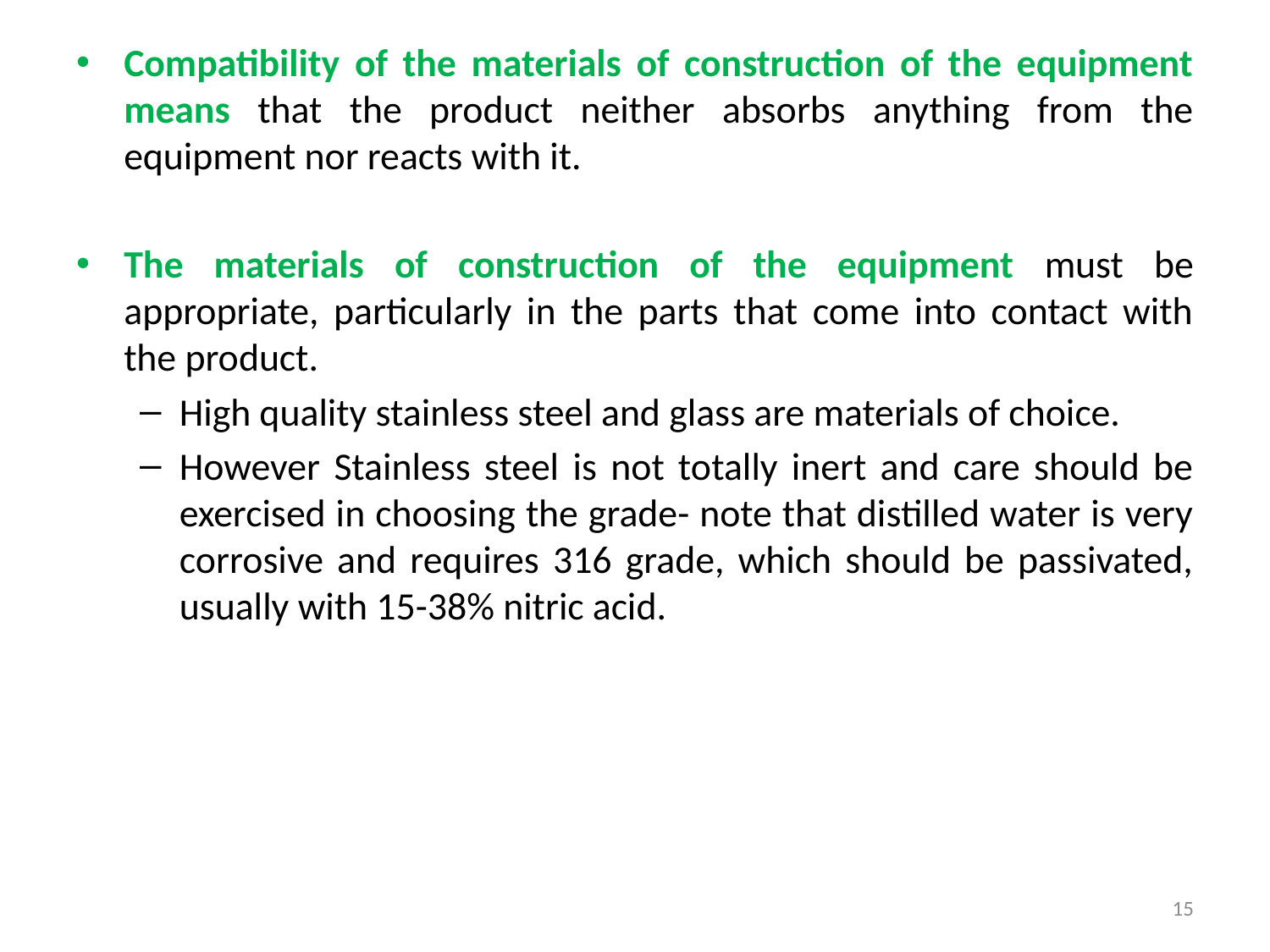

Compatibility of the materials of construction of the equipment means that the product neither absorbs anything from the equipment nor reacts with it.

The materials of construction of the equipment must be appropriate, particularly in the parts that come into contact with the product.
High quality stainless steel and glass are materials of choice.
However Stainless steel is not totally inert and care should be exercised in choosing the grade- note that distilled water is very corrosive and requires 316 grade, which should be passivated, usually with 15-38% nitric acid.

15